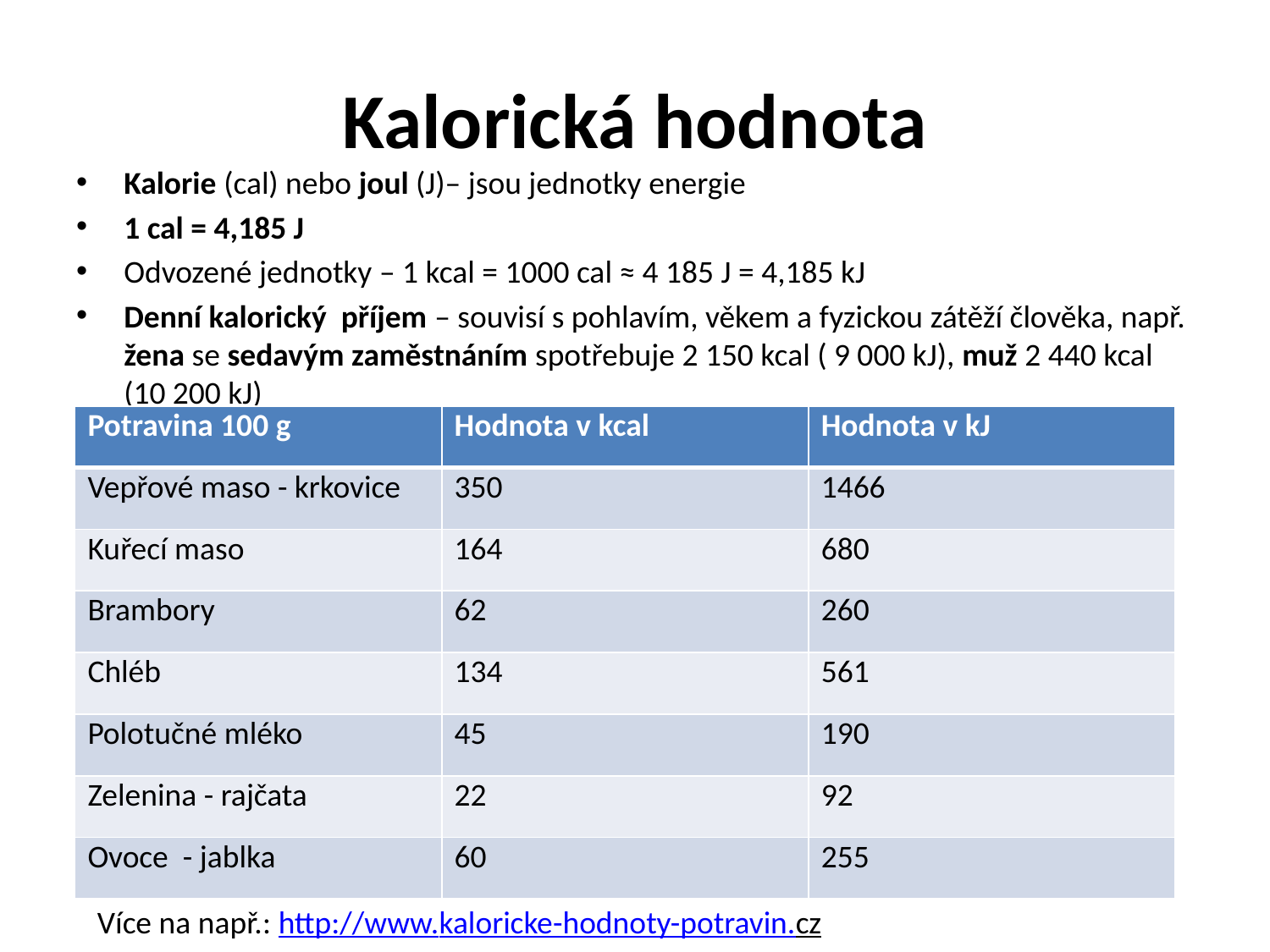

# Kalorická hodnota
Kalorie (cal) nebo joul (J)– jsou jednotky energie
1 cal = 4,185 J
Odvozené jednotky – 1 kcal = 1000 cal ≈ 4 185 J = 4,185 kJ
Denní kalorický  příjem – souvisí s pohlavím, věkem a fyzickou zátěží člověka, např. žena se sedavým zaměstnáním spotřebuje 2 150 kcal ( 9 000 kJ), muž 2 440 kcal (10 200 kJ)
Tabulky kalorických hodnot některých potravin:

| Potravina 100 g | Hodnota v kcal | Hodnota v kJ |
| --- | --- | --- |
| Vepřové maso - krkovice | 350 | 1466 |
| Kuřecí maso | 164 | 680 |
| Brambory | 62 | 260 |
| Chléb | 134 | 561 |
| Polotučné mléko | 45 | 190 |
| Zelenina - rajčata | 22 | 92 |
| Ovoce - jablka | 60 | 255 |
Více na např.: http://www.kaloricke-hodnoty-potravin.cz